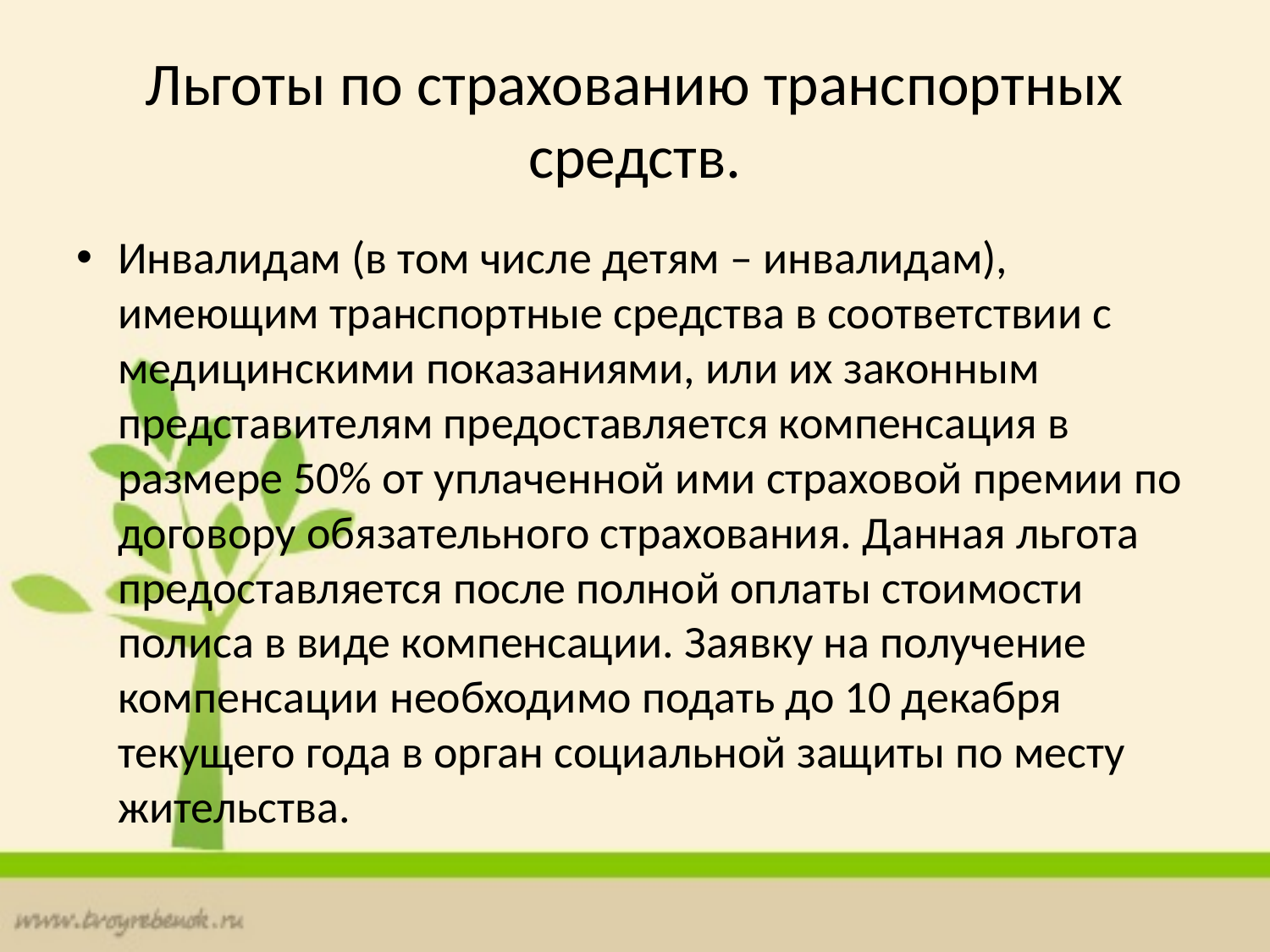

# Льготы по страхованию транспортных средств.
Инвалидам (в том числе детям – инвалидам), имеющим транспортные средства в соответствии с медицинскими показаниями, или их законным представителям предоставляется компенсация в размере 50% от уплаченной ими страховой премии по договору обязательного страхования. Данная льгота предоставляется после полной оплаты стоимости полиса в виде компенсации. Заявку на получение компенсации необходимо подать до 10 декабря текущего года в орган социальной защиты по месту жительства.